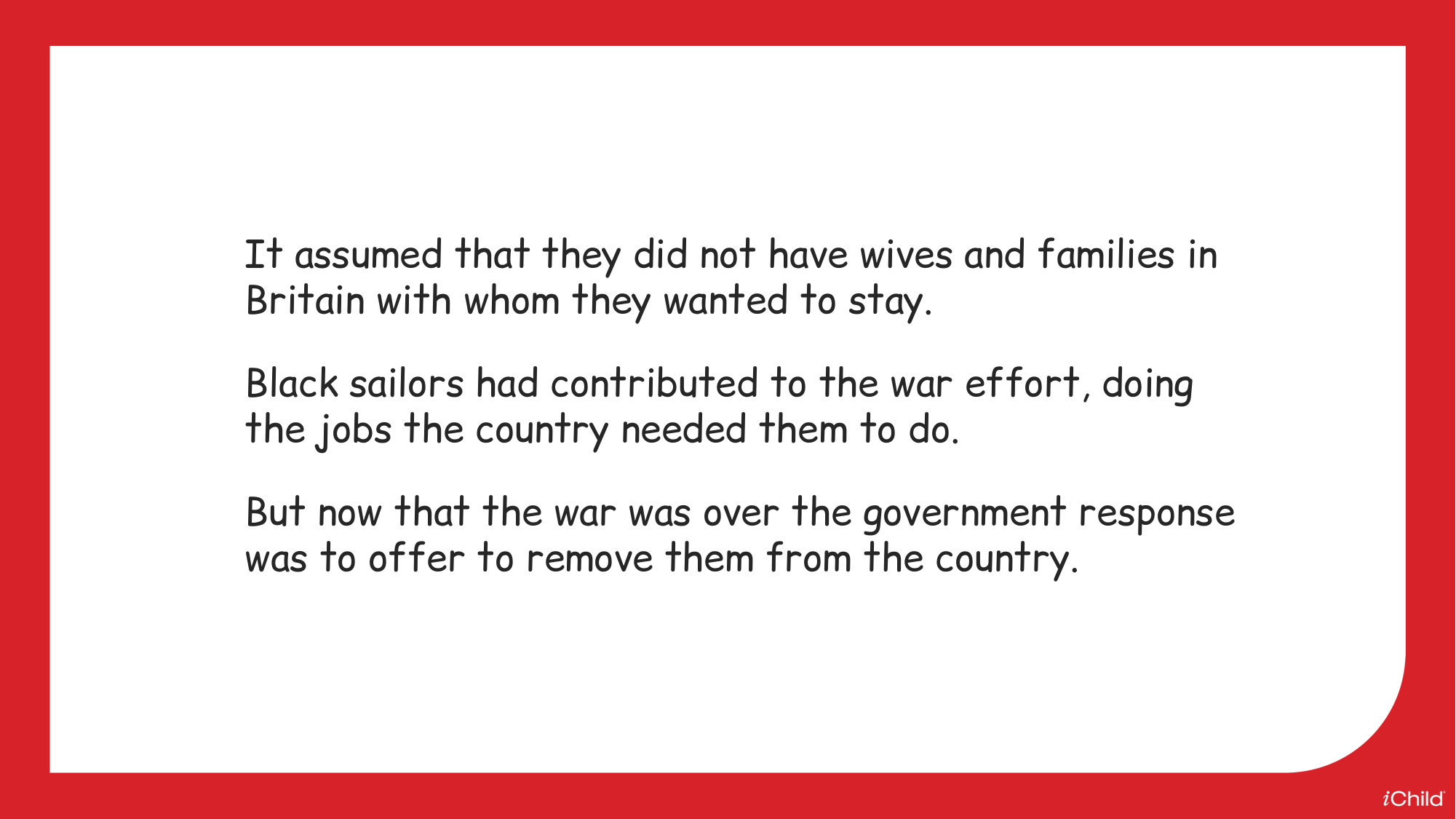

It assumed that they did not have wives and families in Britain with whom they wanted to stay.
Black sailors had contributed to the war effort, doing the jobs the country needed them to do.
But now that the war was over the government response was to offer to remove them from the country.